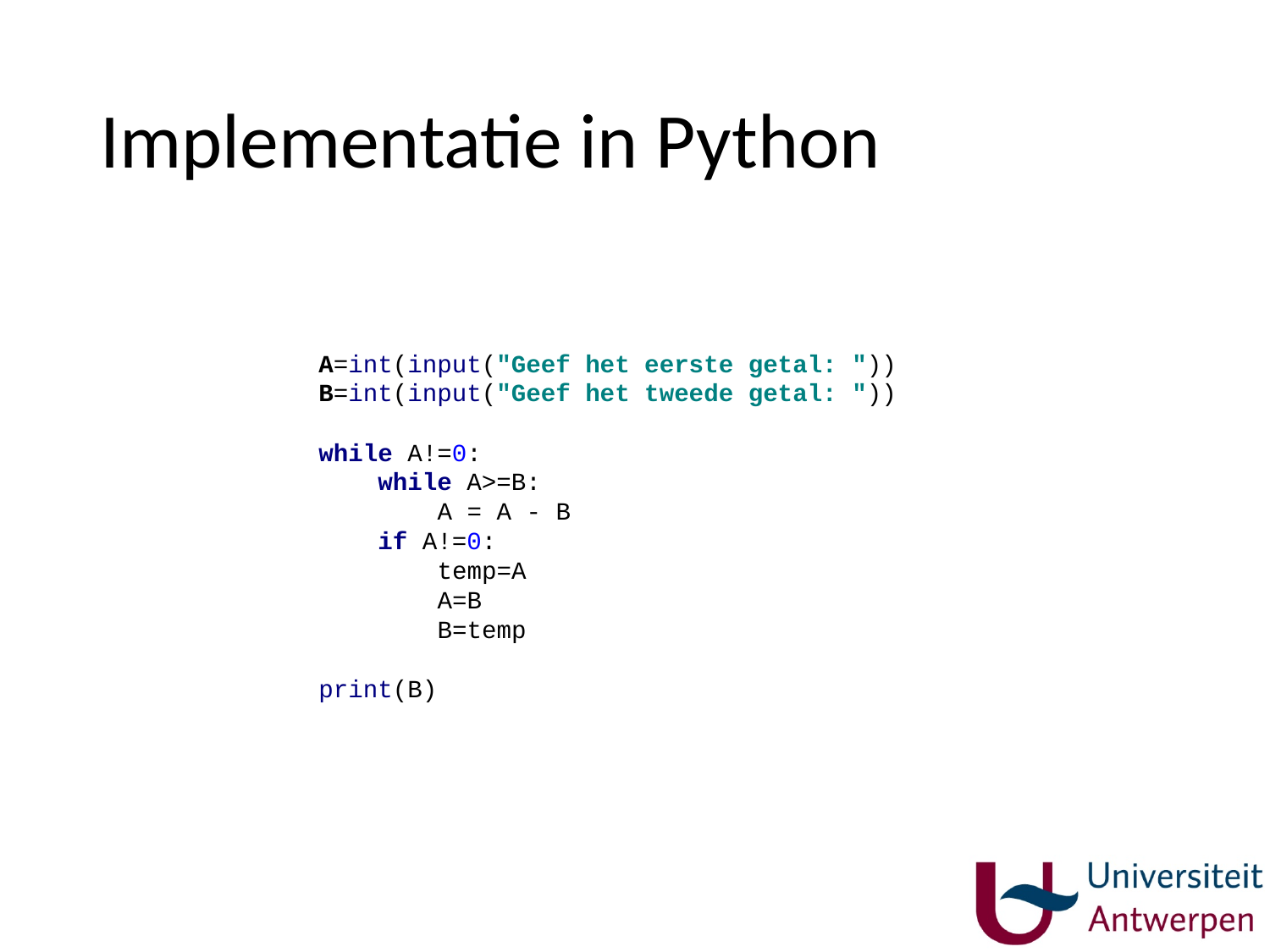

# Implementatie in Python
A=int(input("Geef het eerste getal: "))
B=int(input("Geef het tweede getal: "))
while A!=0:
    while A>=B:
        A = A - B
    if A!=0:
        temp=A
        A=B
        B=temp
print(B)